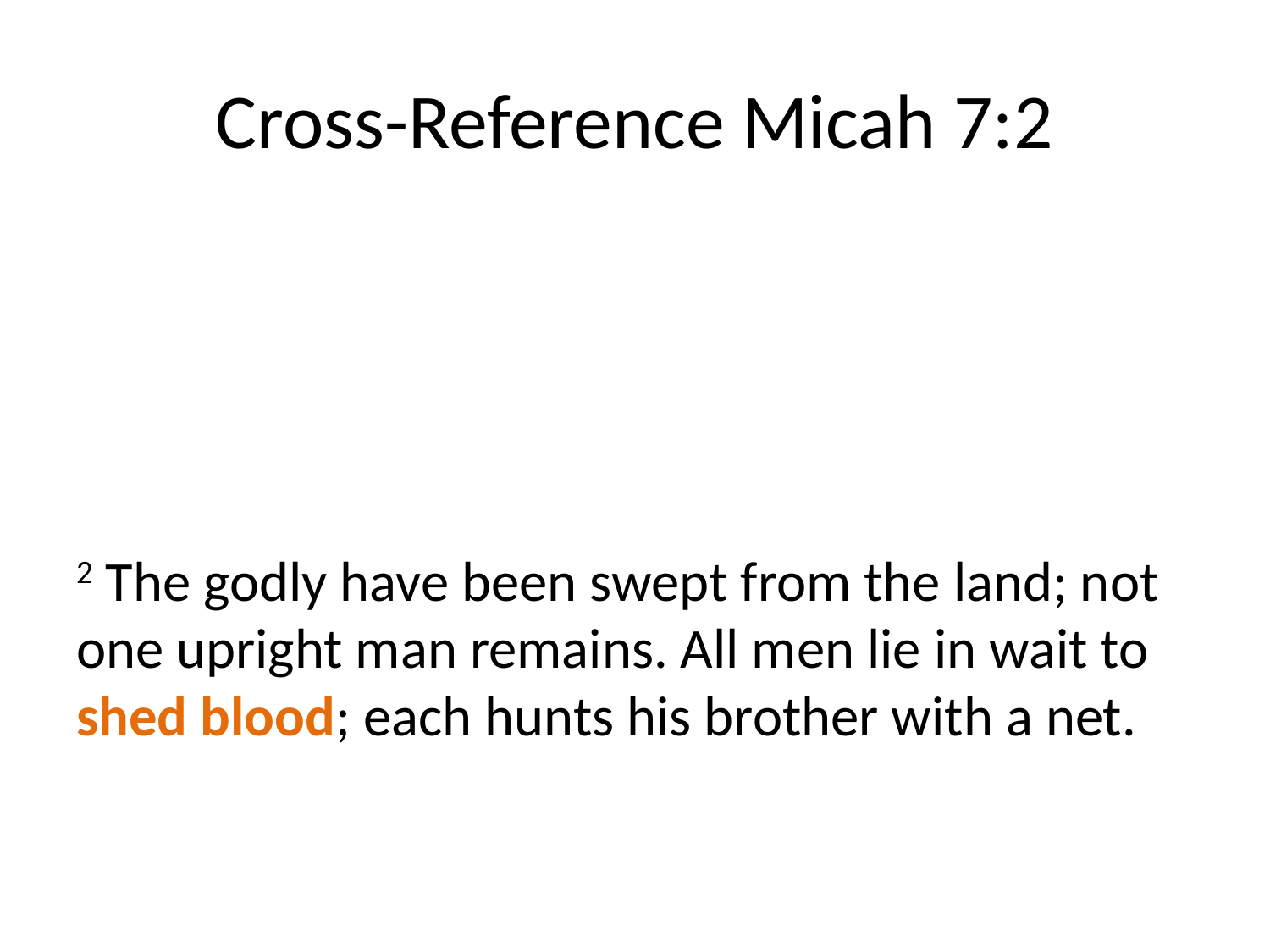

# Cross-Reference Micah 7:2

2 The godly have been swept from the land; not one upright man remains. All men lie in wait to shed blood; each hunts his brother with a net.